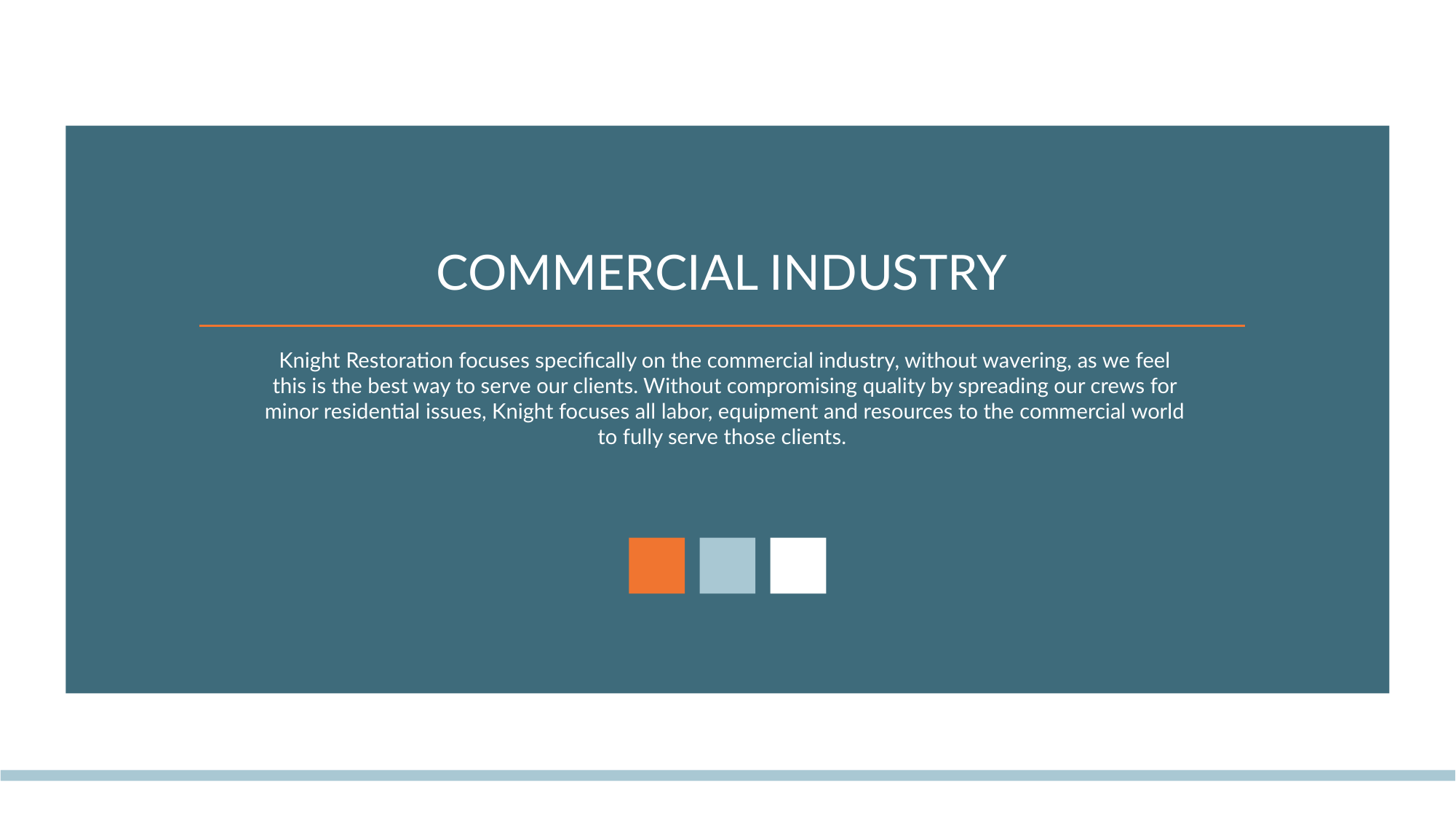

COMMERCIAL INDUSTRY
Knight Restoration focuses specifically on the commercial industry, without wavering, as we feel this is the best way to serve our clients. Without compromising quality by spreading our crews for minor residential issues, Knight focuses all labor, equipment and resources to the commercial world to fully serve those clients.